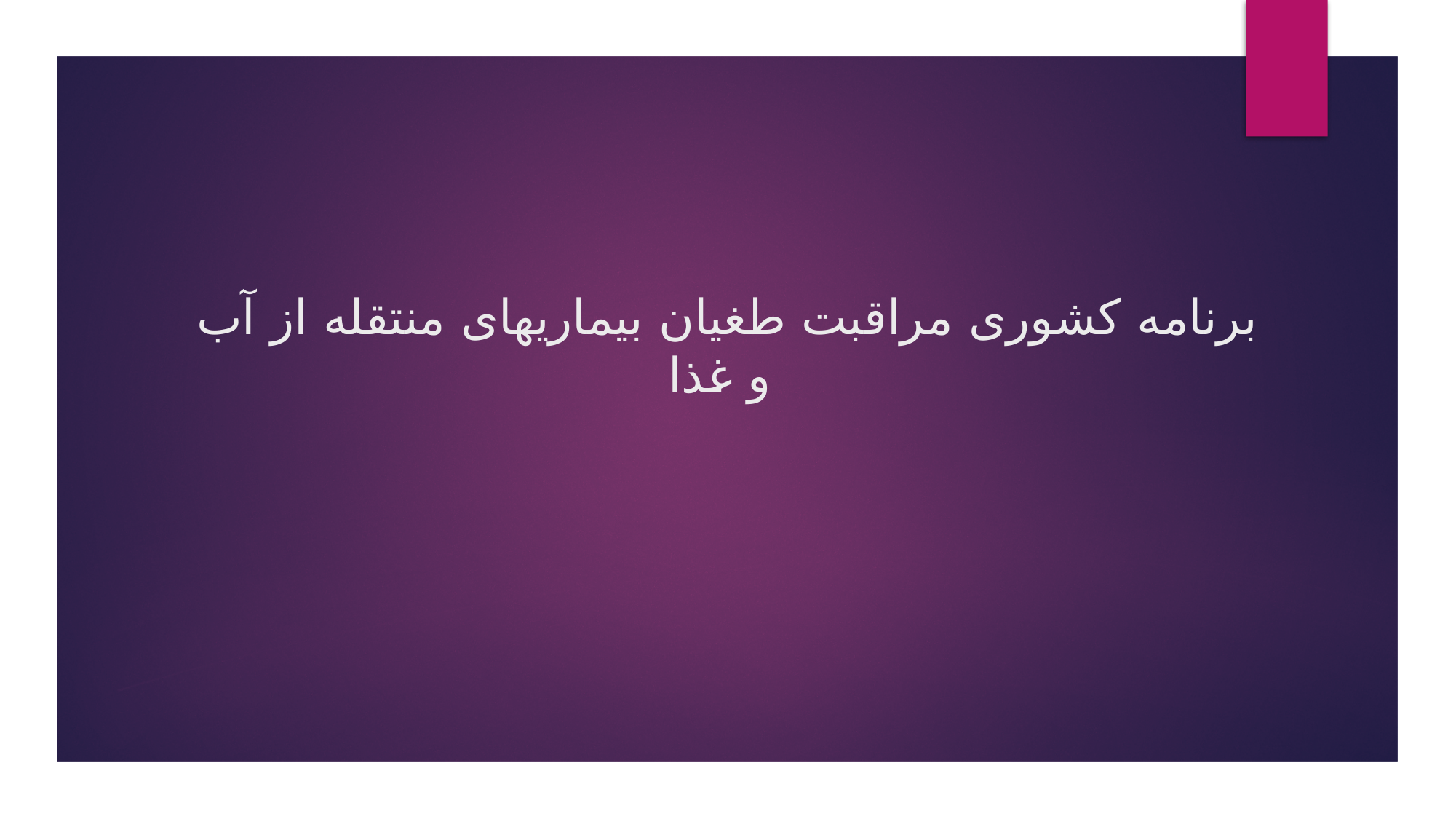

# برنامه کشوری مراقبت طغیان بیماریهای منتقله از آب و غذا